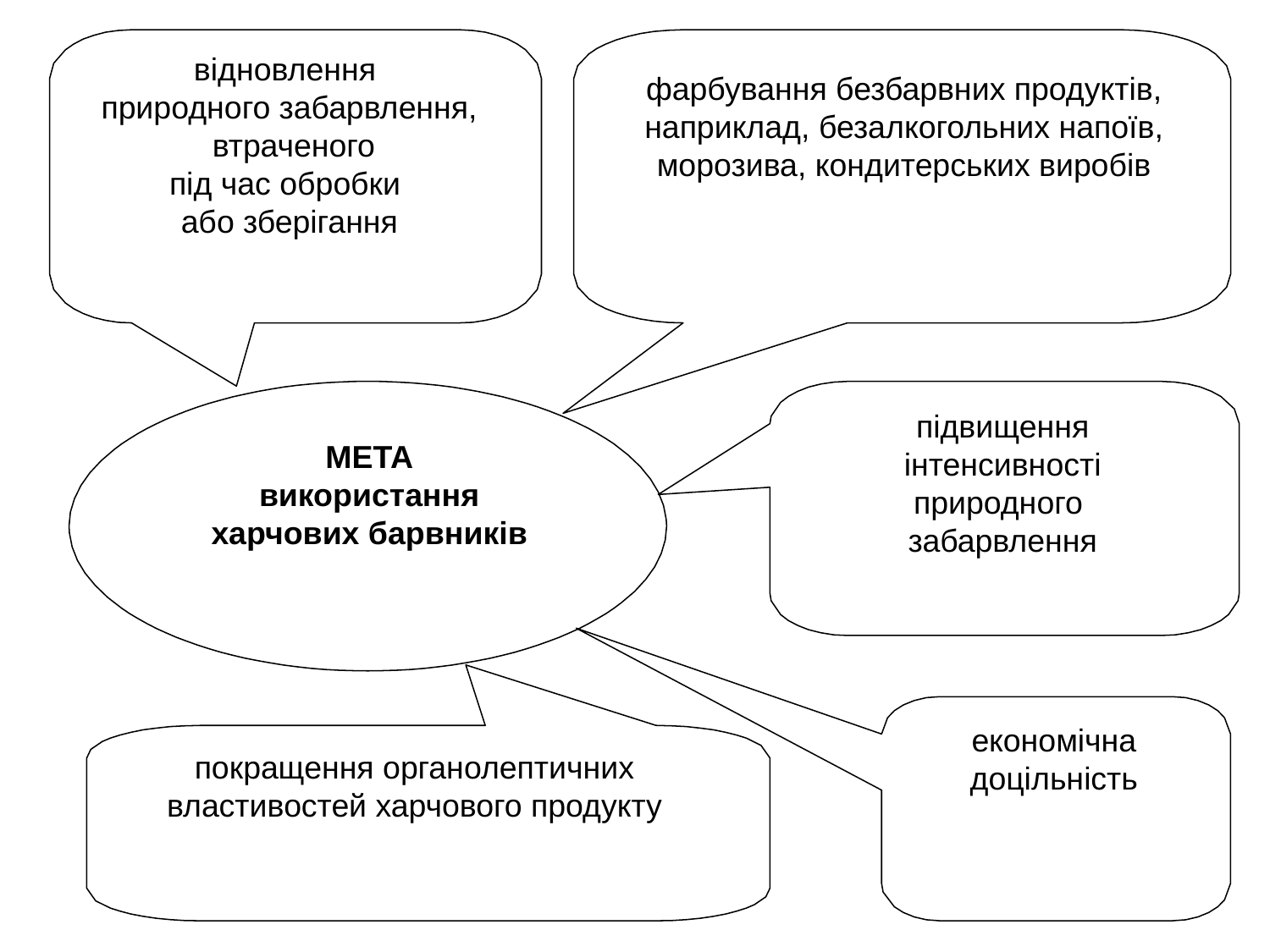

відновлення
природного забарвлення,
 втраченого
під час обробки
або зберігання
фарбування безбарвних продуктів, наприклад, безалкогольних напоїв, морозива, кондитерських виробів

підвищення
 інтенсивності
природного
забарвлення
МЕТА
використання харчових барвників

економічна доцільність
покращення органолептичних властивостей харчового продукту